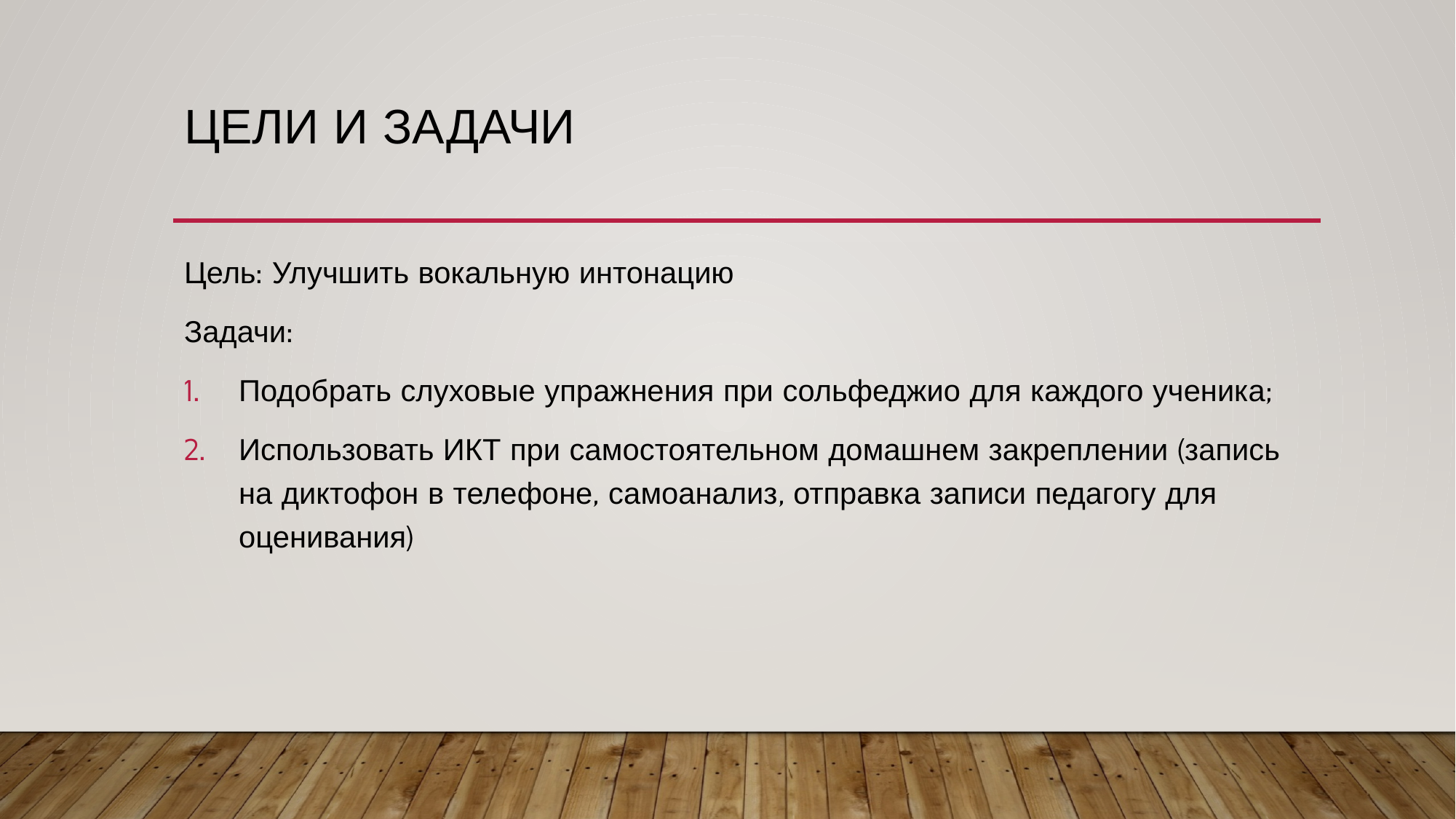

# Цели и задачи
Цель: Улучшить вокальную интонацию
Задачи:
Подобрать слуховые упражнения при сольфеджио для каждого ученика;
Использовать ИКТ при самостоятельном домашнем закреплении (запись на диктофон в телефоне, самоанализ, отправка записи педагогу для оценивания)